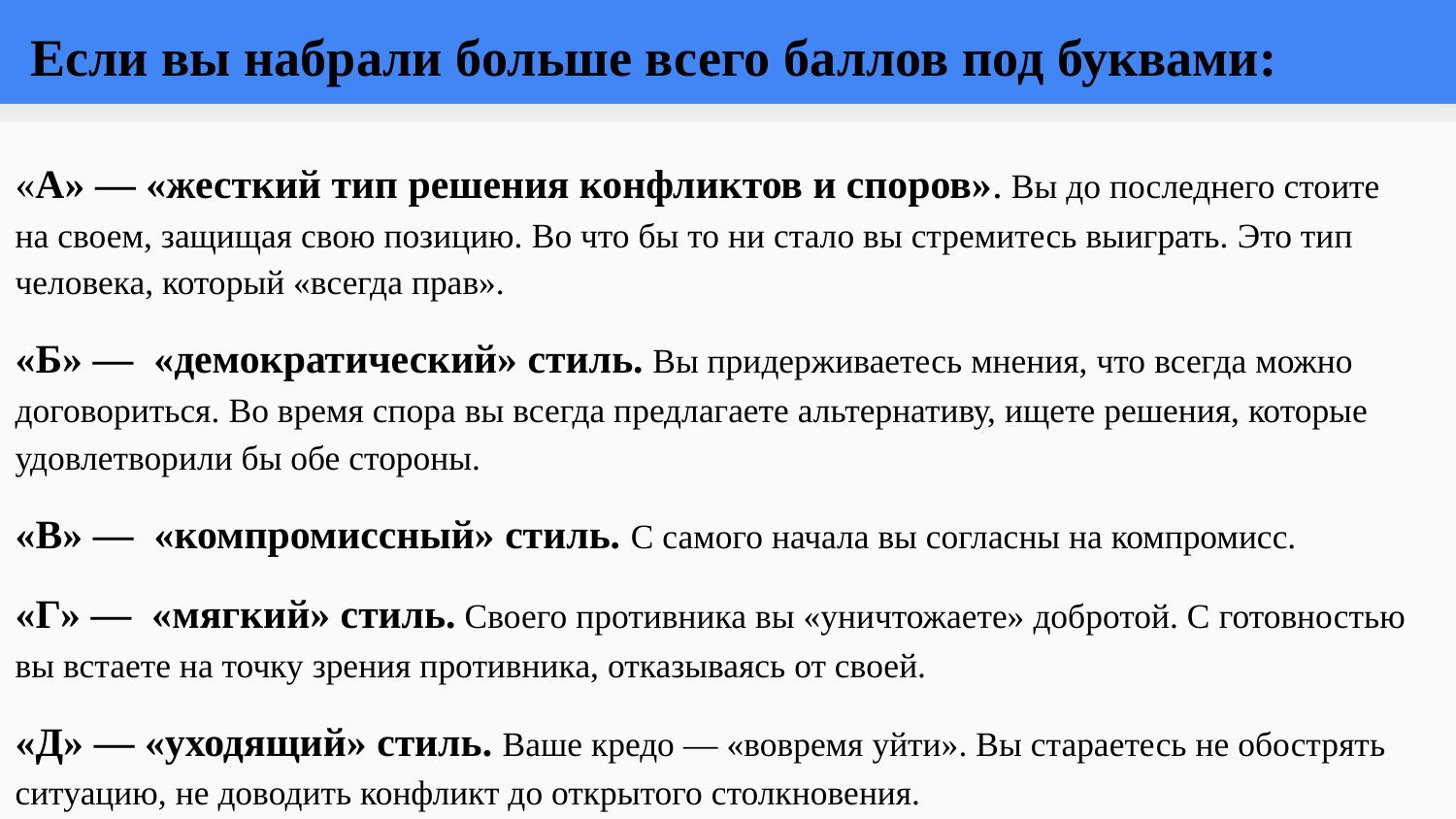

# Если вы набрали больше всего баллов под буквами:
«А» — «жесткий тип решения конфликтов и споров». Вы до последнего стоите на своем, защищая свою позицию. Во что бы то ни стало вы стремитесь выиграть. Это тип человека, который «всегда прав».
«Б» —  «демократический» стиль. Вы придерживаетесь мнения, что всегда можно договориться. Во время спора вы всегда предлагаете альтернативу, ищете решения, которые удовлетворили бы обе стороны.
«В» —  «компромиссный» стиль. С самого начала вы согласны на компромисс.
«Г» —  «мягкий» стиль. Своего противника вы «уничтожаете» добротой. С готовностью вы встаете на точку зрения противника, отказываясь от своей.
«Д» — «уходящий» стиль. Ваше кредо — «вовремя уйти». Вы стараетесь не обострять ситуацию, не доводить конфликт до открытого столкновения.